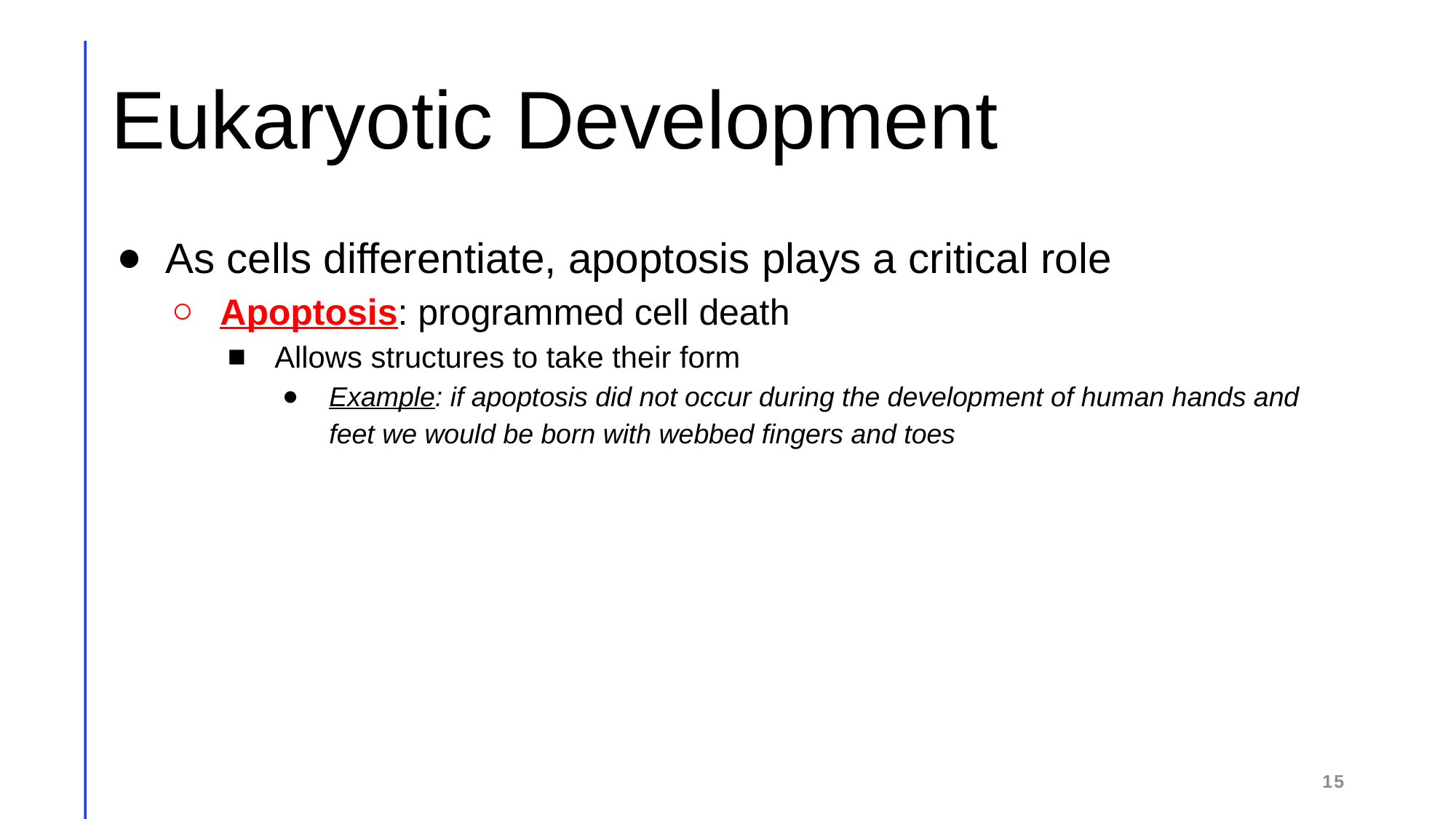

# Eukaryotic Development
As cells differentiate, apoptosis plays a critical role
Apoptosis: programmed cell death
Allows structures to take their form
Example: if apoptosis did not occur during the development of human hands and feet we would be born with webbed fingers and toes

15